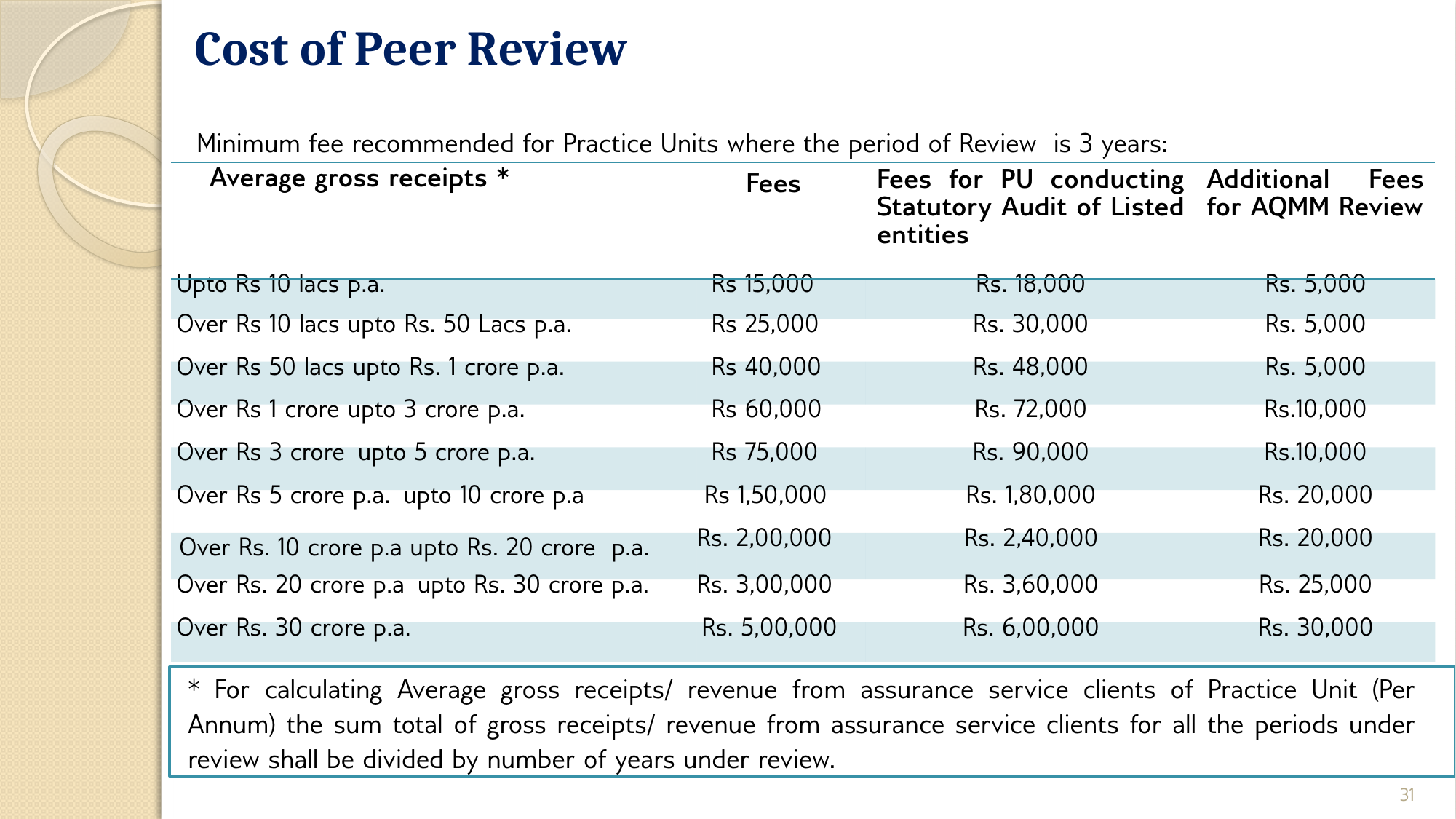

Cost of Peer Review
Minimum fee recommended for Practice Units where the period of Review  is 3 years:

| Average gross receipts \* | Fees | Fees for PU conducting Statutory Audit of Listed entities | Additional Fees for AQMM Review |
| --- | --- | --- | --- |
| Upto Rs 10 lacs p.a. | Rs 15,000 | Rs. 18,000 | Rs. 5,000 |
| Over Rs 10 lacs upto Rs. 50 Lacs p.a. | Rs 25,000 | Rs. 30,000 | Rs. 5,000 |
| Over Rs 50 lacs upto Rs. 1 crore p.a. | Rs 40,000 | Rs. 48,000 | Rs. 5,000 |
| Over Rs 1 crore upto 3 crore p.a. | Rs 60,000 | Rs. 72,000 | Rs.10,000 |
| Over Rs 3 crore upto 5 crore p.a. | Rs 75,000 | Rs. 90,000 | Rs.10,000 |
| Over Rs 5 crore p.a. upto 10 crore p.a | Rs 1,50,000 | Rs. 1,80,000 | Rs. 20,000 |
| Over Rs. 10 crore p.a upto Rs. 20 crore p.a. | Rs. 2,00,000 | Rs. 2,40,000 | Rs. 20,000 |
| Over Rs. 20 crore p.a upto Rs. 30 crore p.a. | Rs. 3,00,000 | Rs. 3,60,000 | Rs. 25,000 |
| Over Rs. 30 crore p.a. | Rs. 5,00,000 | Rs. 6,00,000 | Rs. 30,000 |
* For calculating Average gross receipts/ revenue from assurance service clients of Practice Unit (Per Annum) the sum total of gross receipts/ revenue from assurance service clients for all the periods under review shall be divided by number of years under review.
31